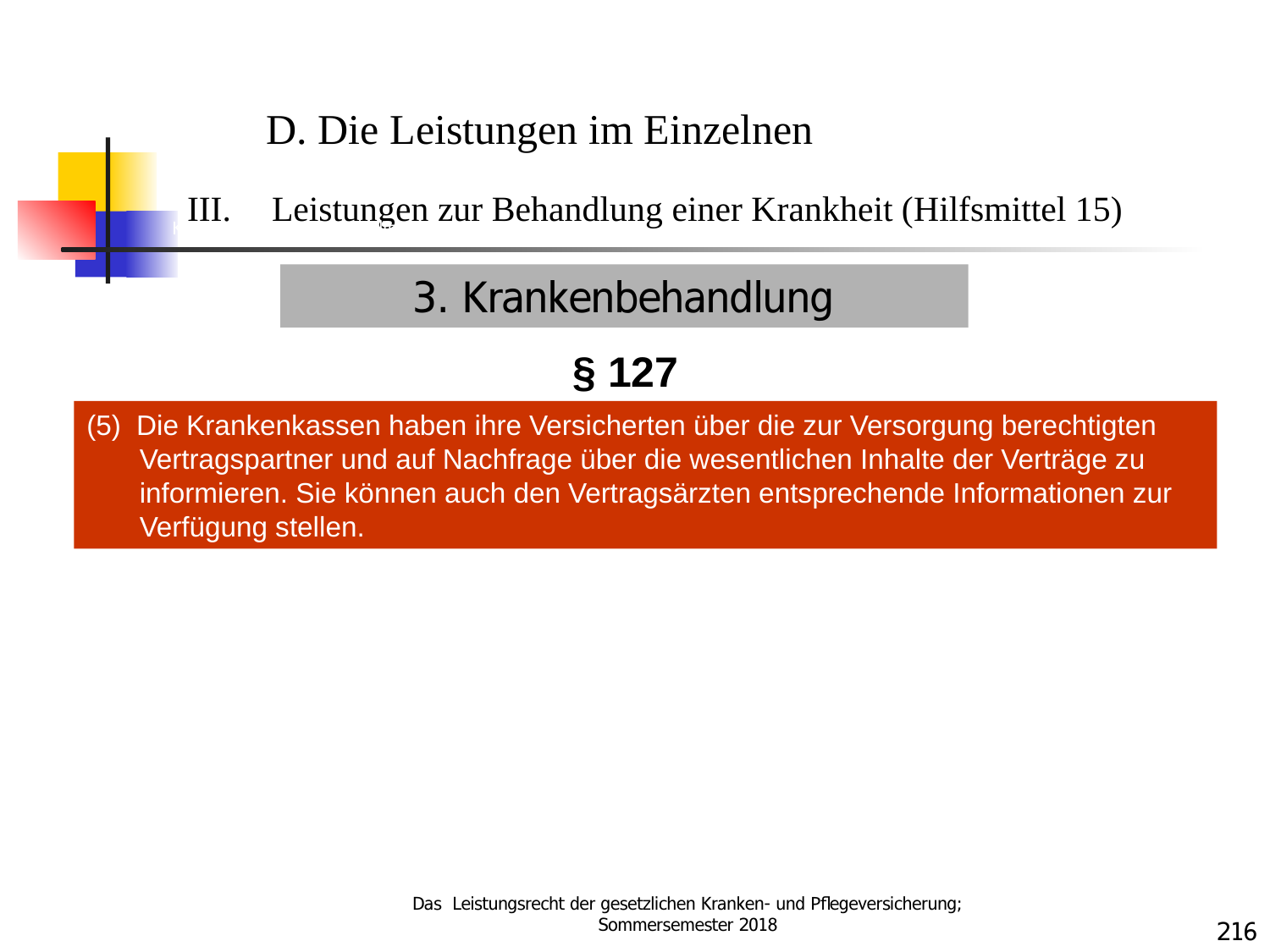

Krankenbehandlung 14 (Hilfsmittel)
D. Die Leistungen im Einzelnen

Leistungen zur Behandlung einer Krankheit (Hilfsmittel 15)
3. Krankenbehandlung
§ 127
(5)  Die Krankenkassen haben ihre Versicherten über die zur Versorgung berechtigten Vertragspartner und auf Nachfrage über die wesentlichen Inhalte der Verträge zu informieren. Sie können auch den Vertragsärzten entsprechende Informationen zur Verfügung stellen.
Krankheit
Das  Leistungsrecht der gesetzlichen Kranken- und Pflegeversicherung; Sommersemester 2018
216